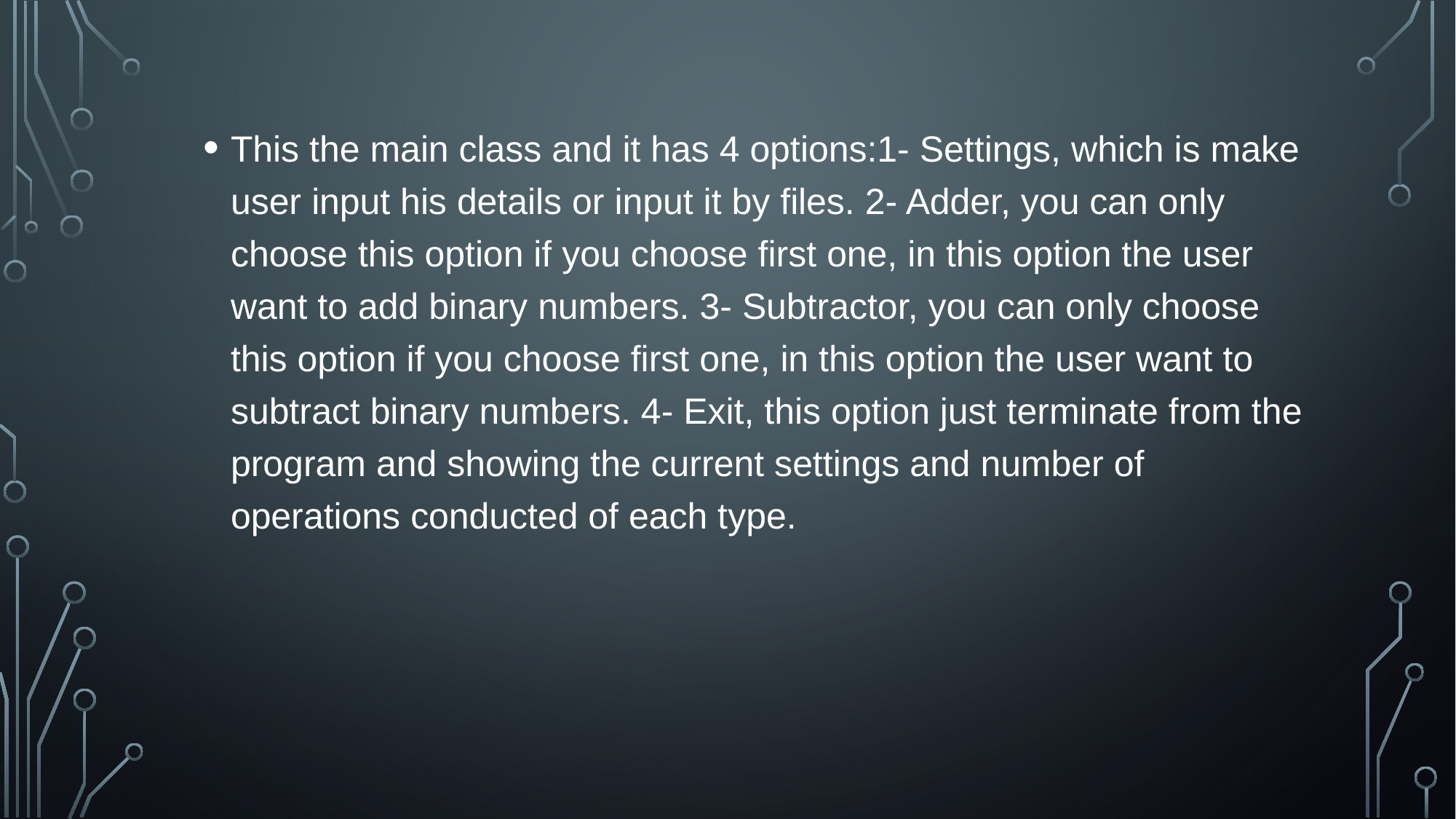

This the main class and it has 4 options:1- Settings, which is make user input his details or input it by files. 2- Adder, you can only choose this option if you choose first one, in this option the user want to add binary numbers. 3- Subtractor, you can only choose this option if you choose first one, in this option the user want to subtract binary numbers. 4- Exit, this option just terminate from the program and showing the current settings and number of operations conducted of each type.